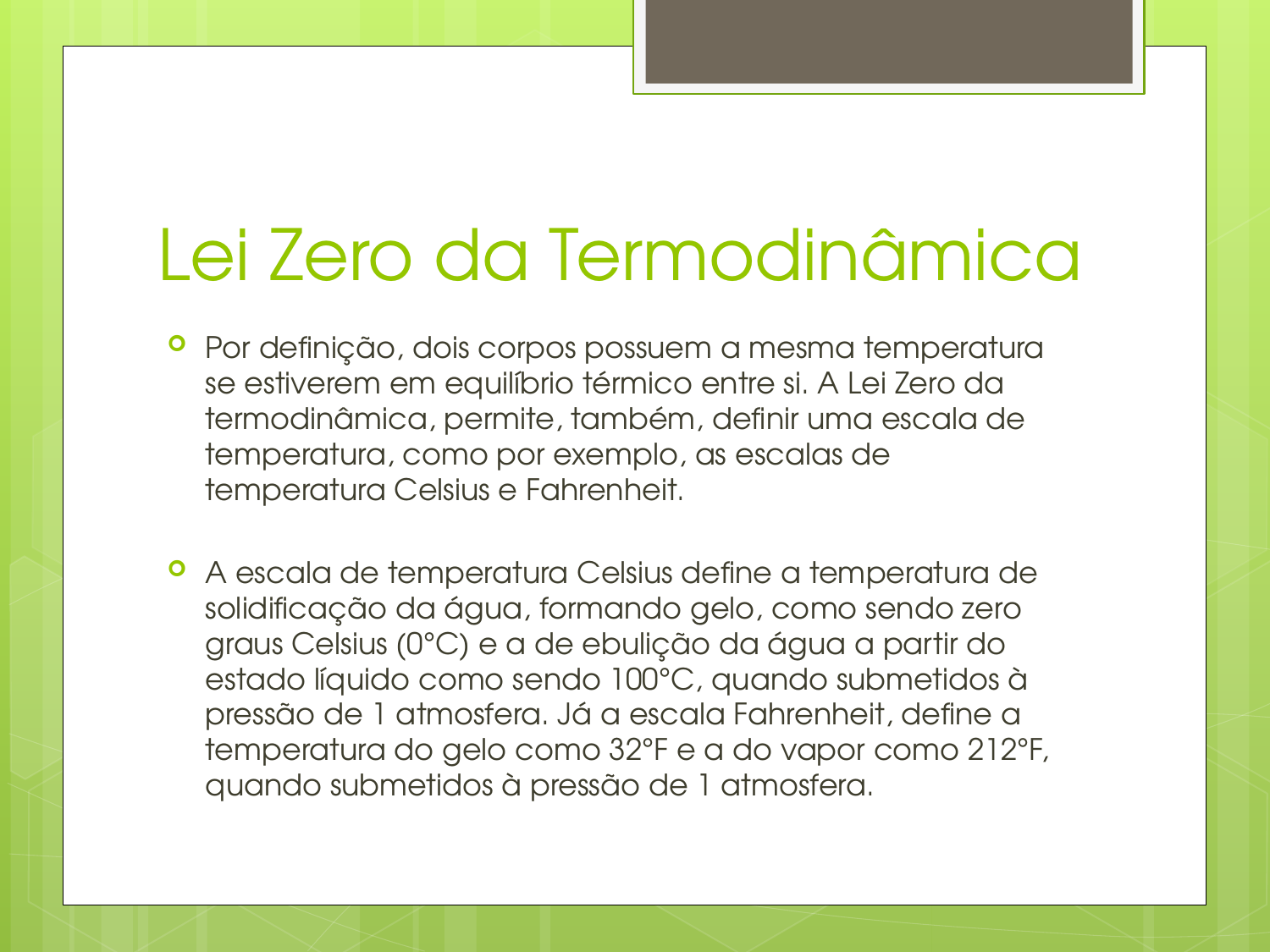

# Lei Zero da Termodinâmica
Por definição, dois corpos possuem a mesma temperatura se estiverem em equilíbrio térmico entre si. A Lei Zero da termodinâmica, permite, também, definir uma escala de temperatura, como por exemplo, as escalas de temperatura Celsius e Fahrenheit.

A escala de temperatura Celsius define a temperatura de solidificação da água, formando gelo, como sendo zero graus Celsius (0°C) e a de ebulição da água a partir do estado líquido como sendo 100°C, quando submetidos à pressão de 1 atmosfera. Já a escala Fahrenheit, define a temperatura do gelo como 32°F e a do vapor como 212°F, quando submetidos à pressão de 1 atmosfera.